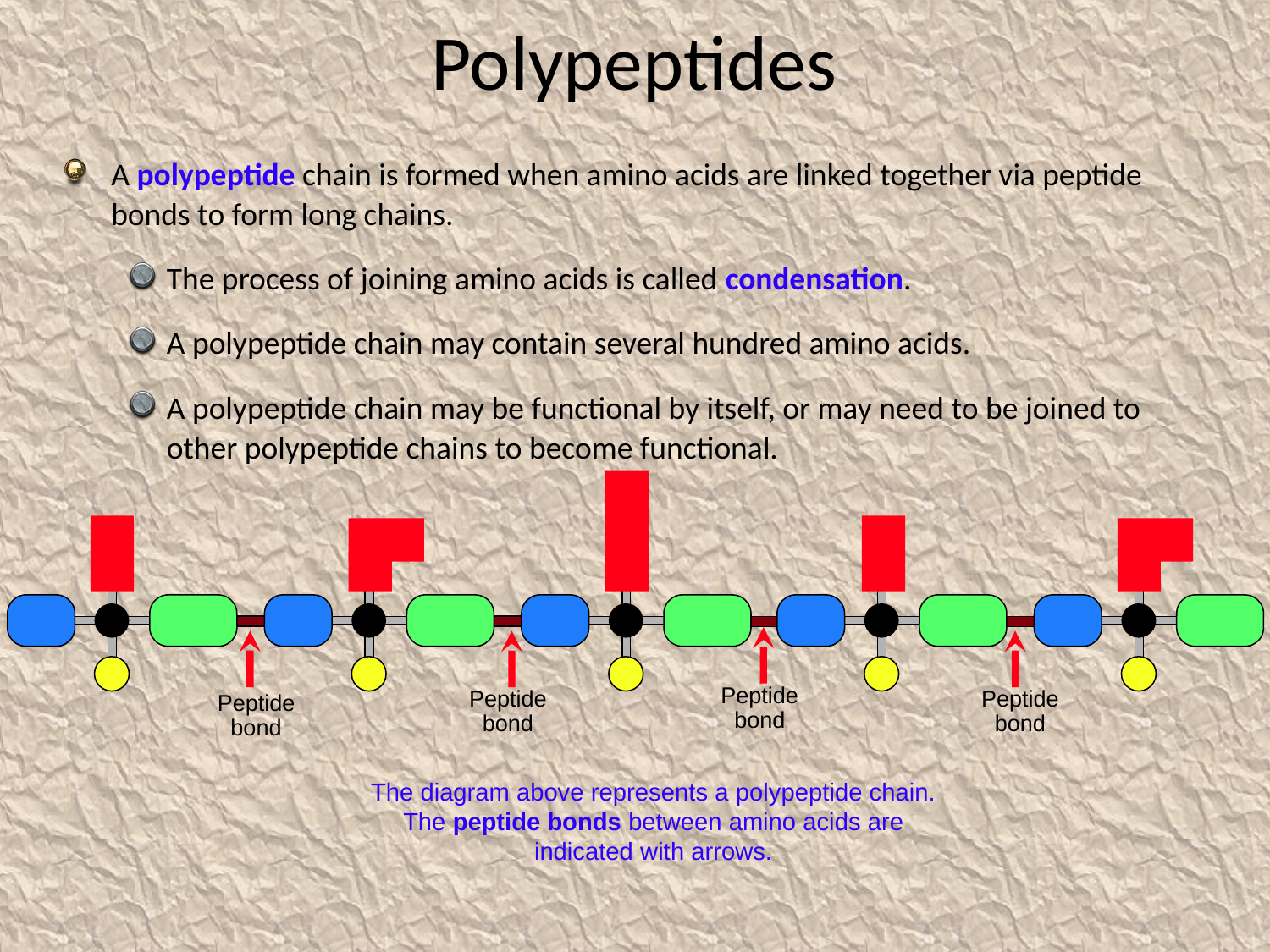

# Polypeptides
A polypeptide chain is formed when amino acids are linked together via peptide bonds to form long chains.
The process of joining amino acids is called condensation.
A polypeptide chain may contain several hundred amino acids.
A polypeptide chain may be functional by itself, or may need to be joined to other polypeptide chains to become functional.

Peptide bond
Peptide bond
Peptide bond
Peptide bond
The diagram above represents a polypeptide chain. The peptide bonds between amino acids are indicated with arrows.